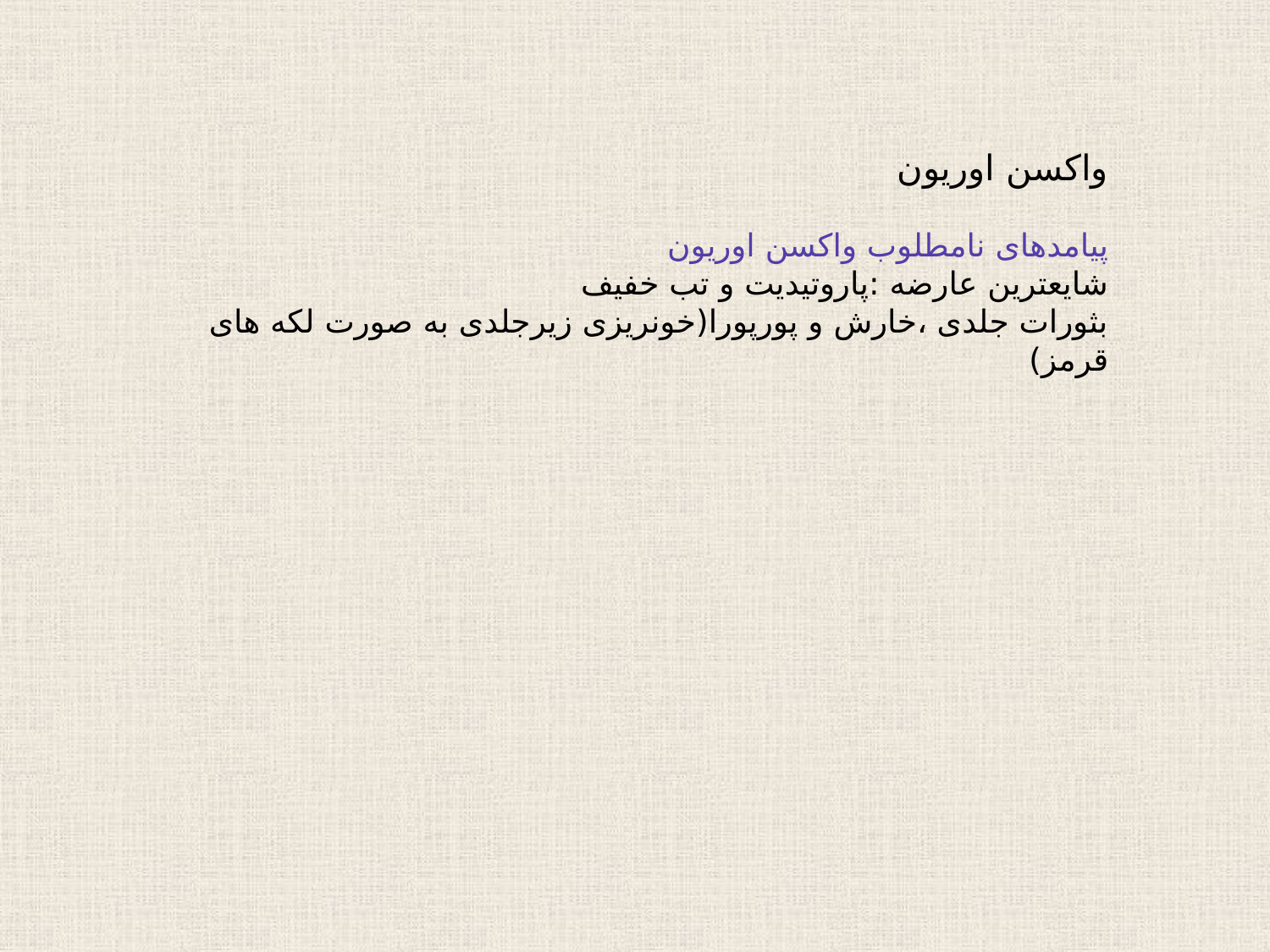

واکسن اوریون

پیامدهای نامطلوب واکسن اوریون
شایعترین عارضه :پاروتیدیت و تب خفیف
بثورات جلدی ،خارش و پورپورا(خونریزی زیرجلدی به صورت لکه های قرمز)